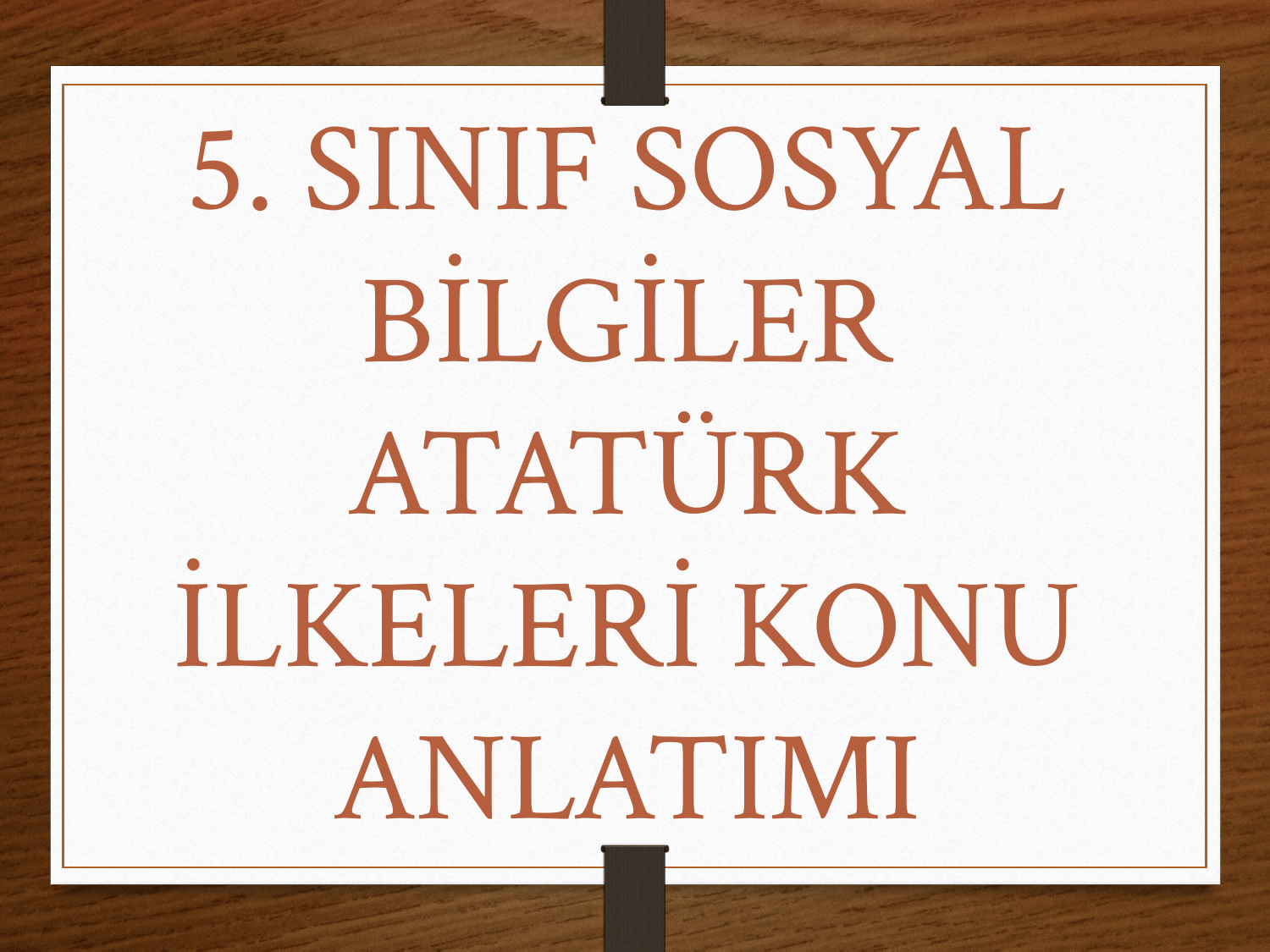

5. SINIF SOSYAL BİLGİLER ATATÜRK İLKELERİ KONU ANLATIMI